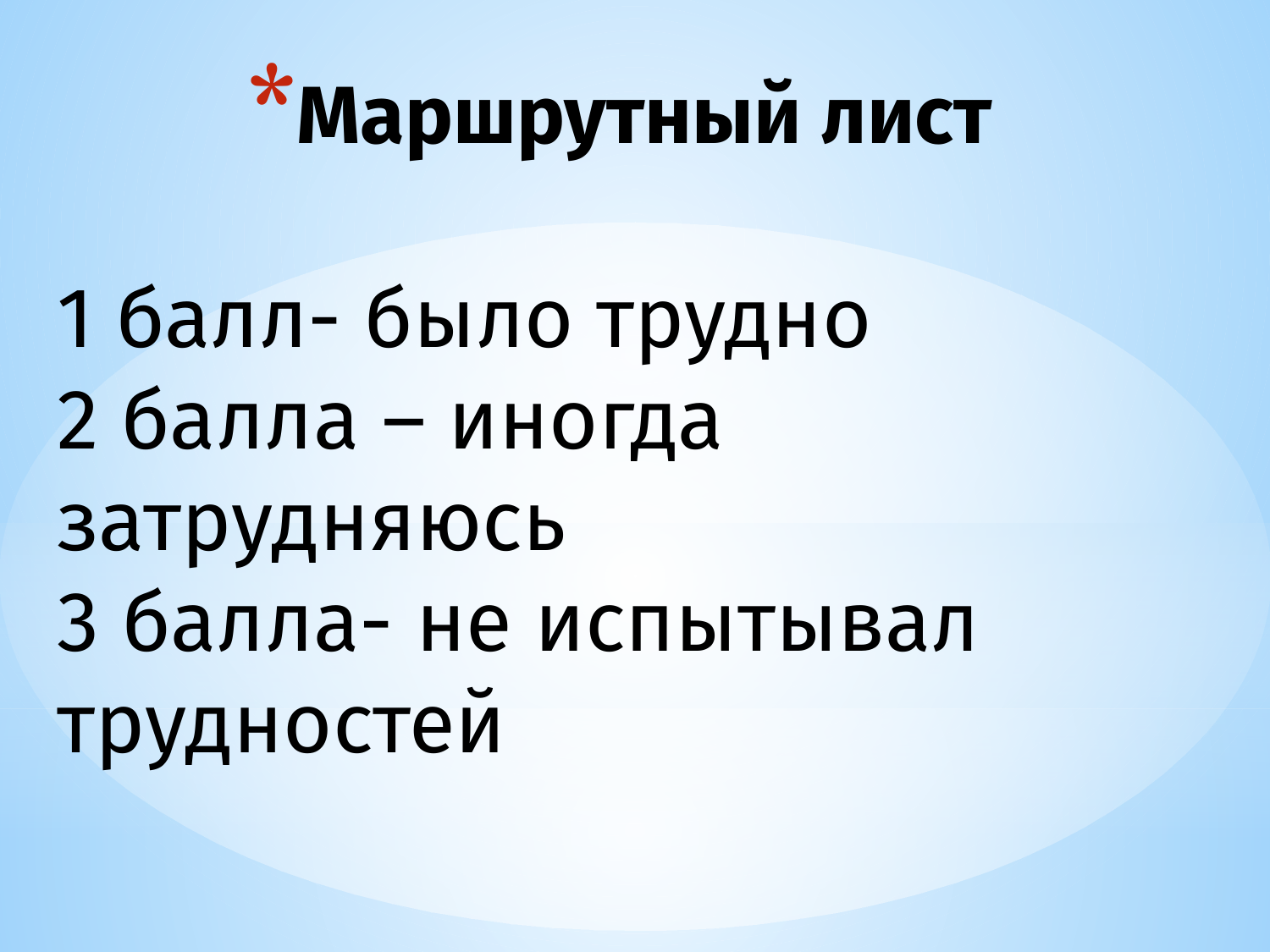

# Маршрутный лист
1 балл- было трудно
2 балла – иногда затрудняюсь
3 балла- не испытывал трудностей